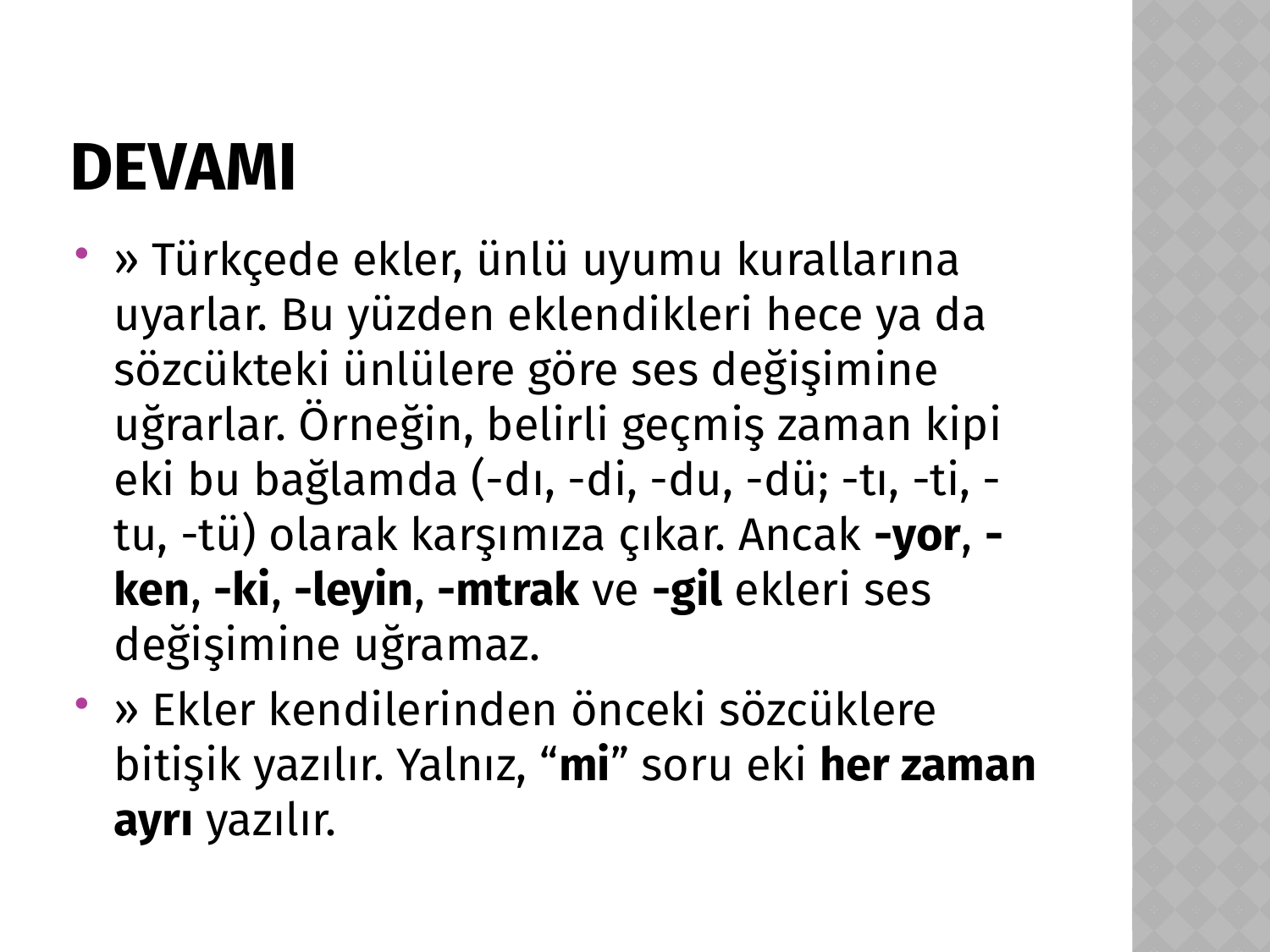

# DEVAMI
» Türkçede ekler, ünlü uyumu kurallarına uyarlar. Bu yüzden eklendikleri hece ya da sözcükteki ünlülere göre ses değişimine uğrarlar. Örneğin, belirli geçmiş zaman kipi eki bu bağlamda (-dı, -di, -du, -dü; -tı, -ti, -tu, -tü) olarak karşımıza çıkar. Ancak -yor, -ken, -ki, -leyin, -mtrak ve -gil ekleri ses değişimine uğramaz.
» Ekler kendilerinden önceki sözcüklere bitişik yazılır. Yalnız, “mi” soru eki her zaman ayrı yazılır.